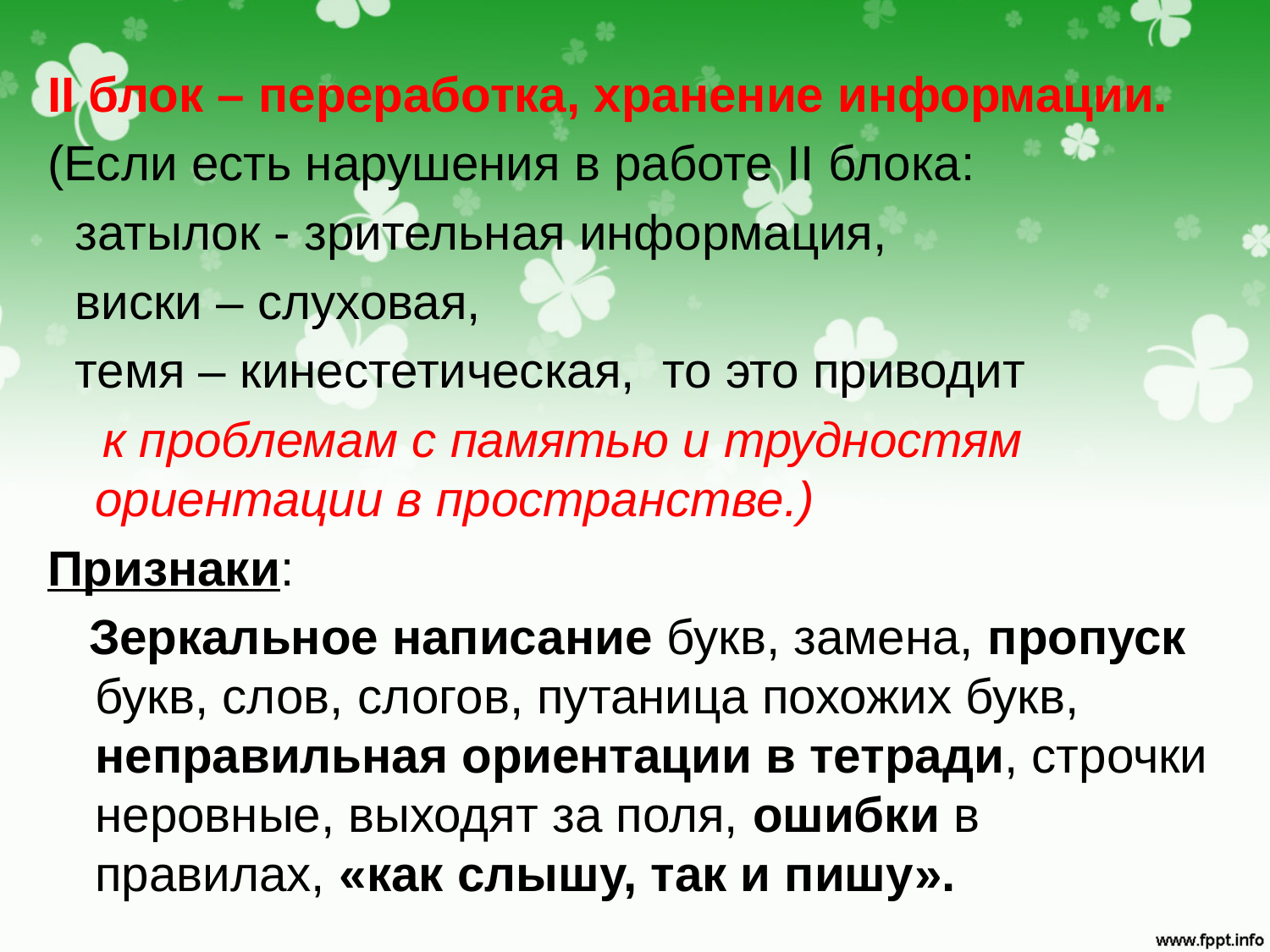

II блок – переработка, хранение информации.
(Если есть нарушения в работе II блока:
  затылок - зрительная информация,
  виски – слуховая,
  темя – кинестетическая,  то это приводит
    к проблемам с памятью и трудностям ориентации в пространстве.)
Признаки:
   Зеркальное написание букв, замена, пропуск букв, слов, слогов, путаница похожих букв, неправильная ориентации в тетради, строчки неровные, выходят за поля, ошибки в правилах, «как слышу, так и пишу».